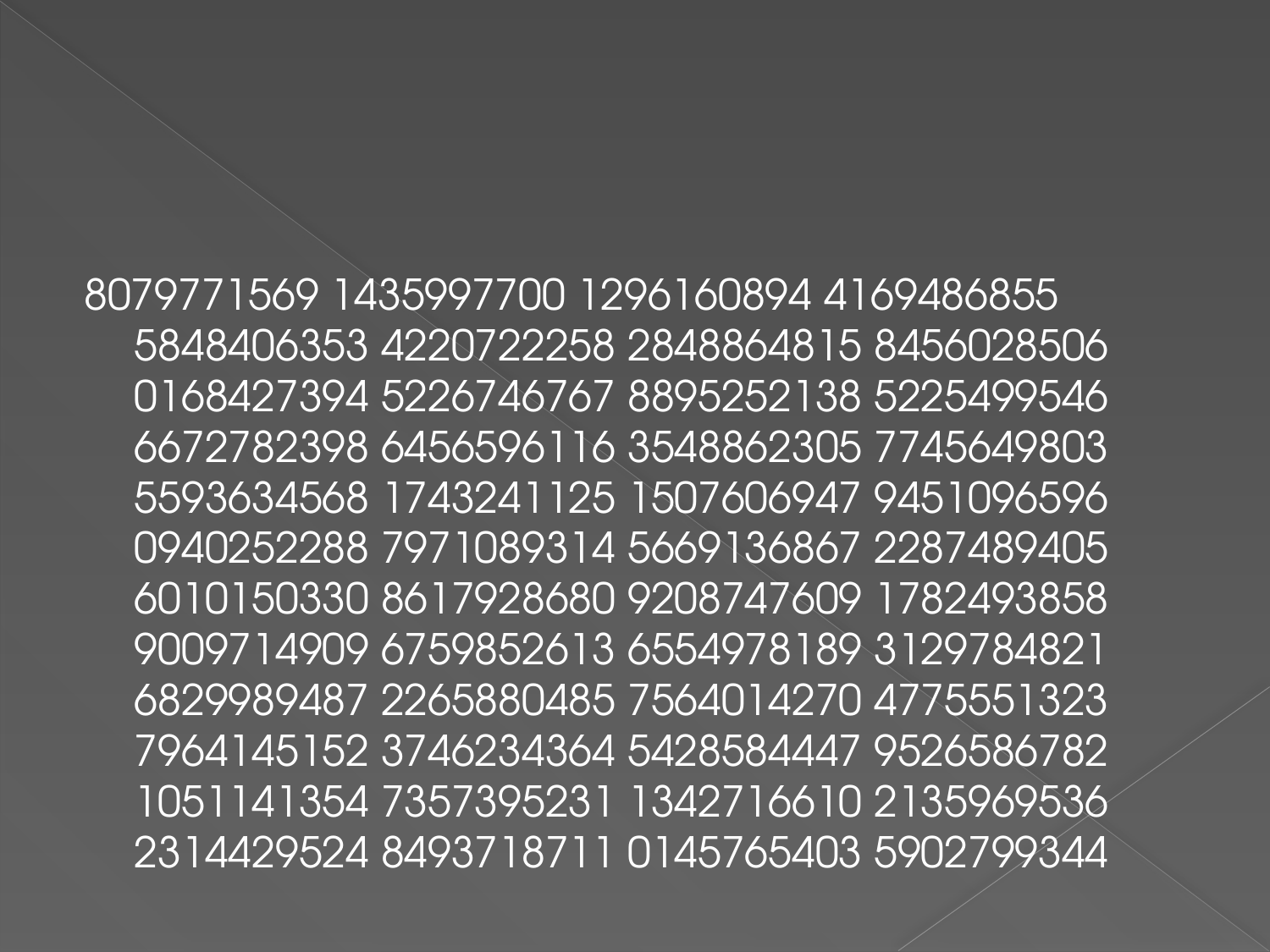

#
8079771569 1435997700 1296160894 4169486855 5848406353 4220722258 2848864815 8456028506 0168427394 5226746767 8895252138 5225499546 6672782398 6456596116 3548862305 7745649803 5593634568 1743241125 1507606947 9451096596 0940252288 7971089314 5669136867 2287489405 6010150330 8617928680 9208747609 1782493858 9009714909 6759852613 6554978189 3129784821 6829989487 2265880485 7564014270 4775551323 7964145152 3746234364 5428584447 9526586782 1051141354 7357395231 1342716610 2135969536 2314429524 8493718711 0145765403 5902799344